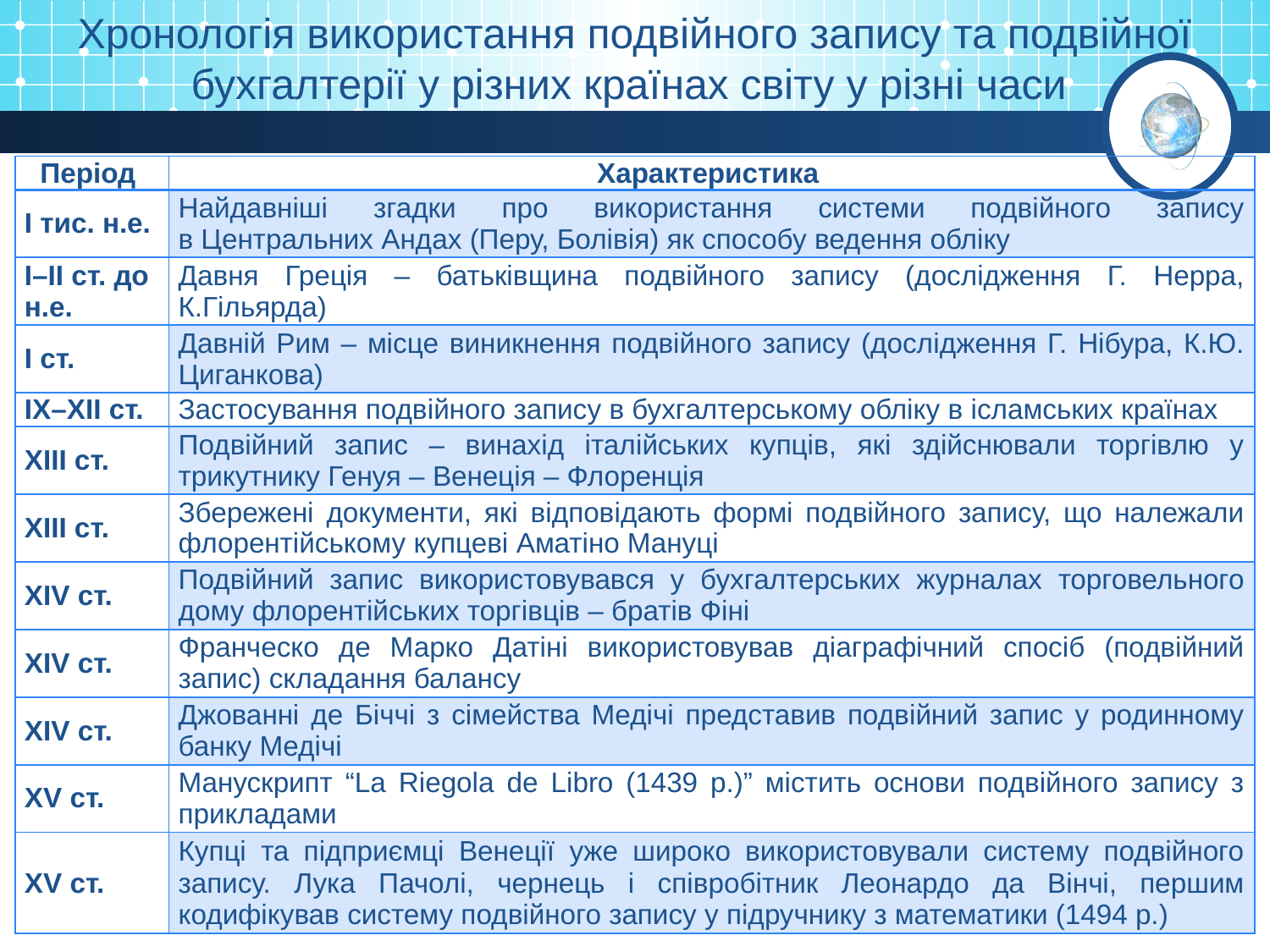

Хронологія використання подвійного запису та подвійної бухгалтерії у різних країнах світу у різні часи
| Період | Характеристика |
| --- | --- |
| І тис. н.е. | Найдавніші згадки про використання системи подвійного запису в Центральних Андах (Перу, Болівія) як способу ведення обліку |
| І–ІІ ст. до н.е. | Давня Греція – батьківщина подвійного запису (дослідження Г. Нерра, К.Гільярда) |
| І ст. | Давній Рим – місце виникнення подвійного запису (дослідження Г. Нібура, К.Ю. Циганкова) |
| ІХ–ХІІ ст. | Застосування подвійного запису в бухгалтерському обліку в ісламських країнах |
| ХІІІ ст. | Подвійний запис – винахід італійських купців, які здійснювали торгівлю у трикутнику Генуя – Венеція – Флоренція |
| ХІІІ ст. | Збережені документи, які відповідають формі подвійного запису, що належали флорентійському купцеві Аматіно Мануці |
| XIV ст. | Подвійний запис використовувався у бухгалтерських журналах торговельного дому флорентійських торгівців – братів Фіні |
| XIV ст. | Франческо де Марко Датіні використовував діаграфічний спосіб (подвійний запис) складання балансу |
| XIV ст. | Джованні де Біччі з сімейства Медічі представив подвійний запис у родинному банку Медічі |
| XV ст. | Манускрипт “La Riegola de Libro (1439 р.)” містить основи подвійного запису з прикладами |
| XV ст. | Купці та підприємці Венеції уже широко використовували систему подвійного запису. Лука Пачолі, чернець і співробітник Леонардо да Вінчі, першим кодифікував систему подвійного запису у підручнику з математики (1494 р.) |